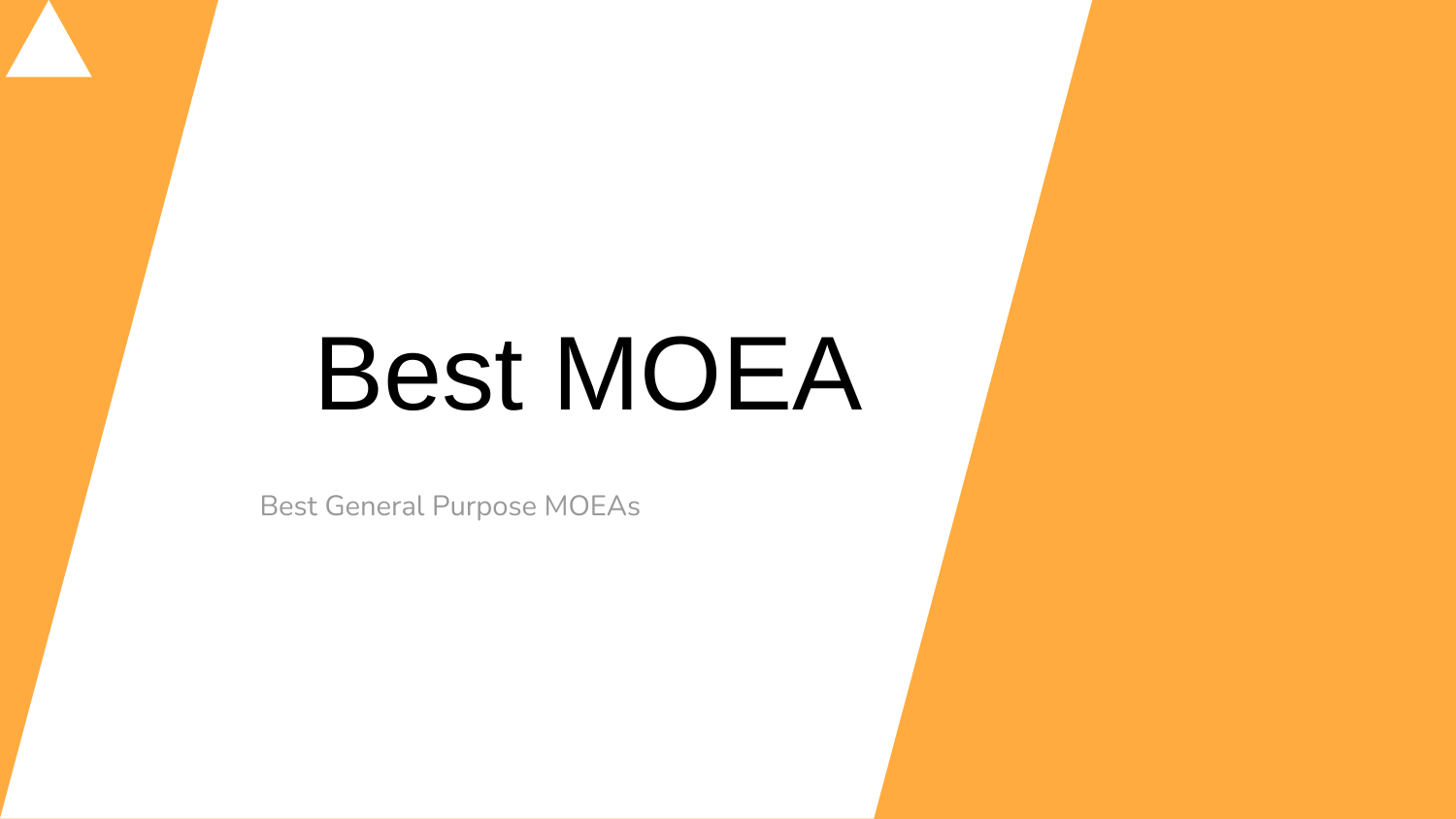

# Best MOEA

Best General Purpose MOEAs